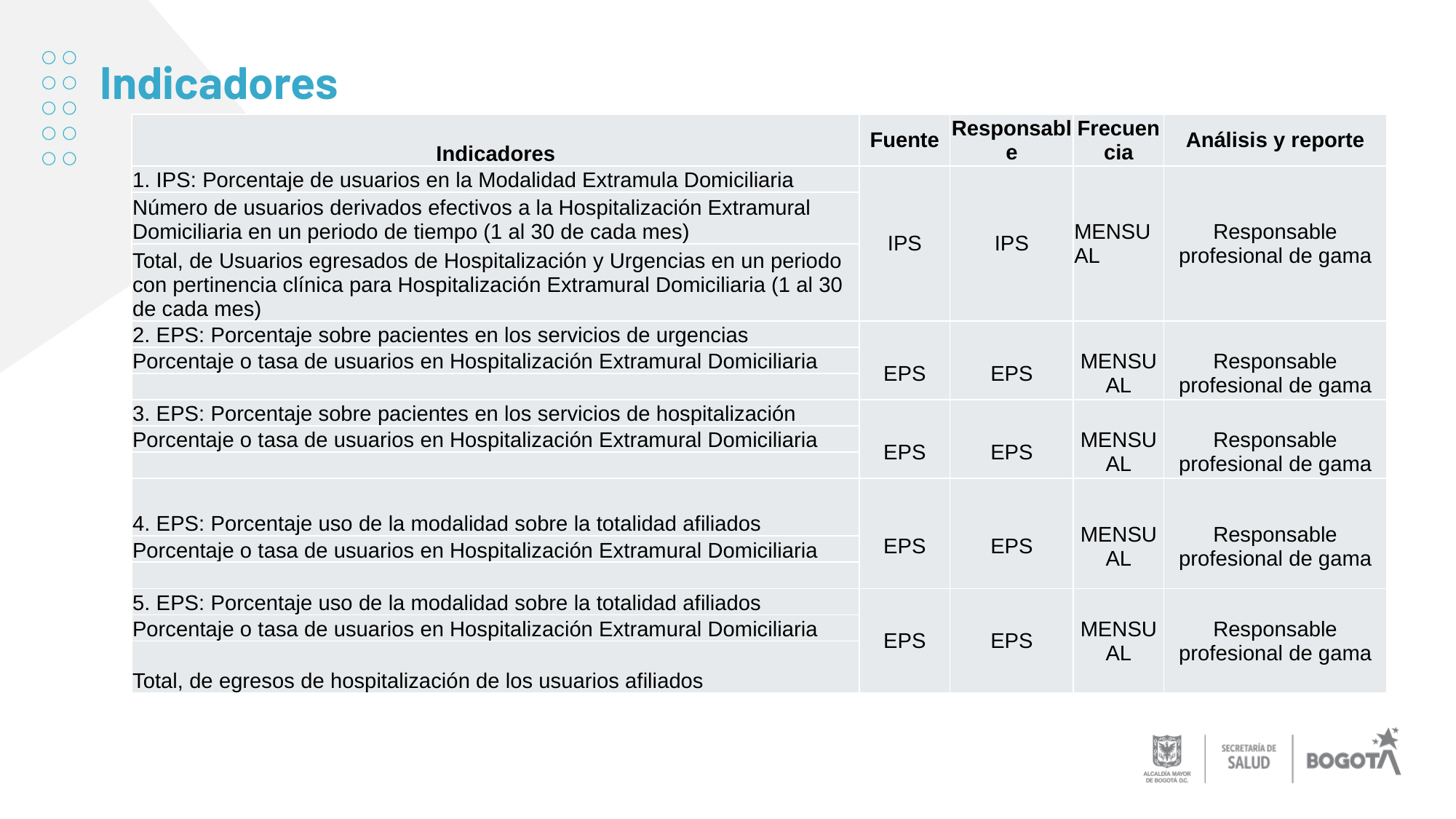

Indicadores
| Indicadores | Fuente | Responsable | Frecuencia | Análisis y reporte |
| --- | --- | --- | --- | --- |
| 1. IPS: Porcentaje de usuarios en la Modalidad Extramula Domiciliaria | IPS | IPS | MENSUAL | Responsable profesional de gama |
| Número de usuarios derivados efectivos a la Hospitalización Extramural Domiciliaria en un periodo de tiempo (1 al 30 de cada mes) |  |  |  |  |
| Total, de Usuarios egresados de Hospitalización y Urgencias en un periodo con pertinencia clínica para Hospitalización Extramural Domiciliaria (1 al 30 de cada mes) |  |  |  |  |
| 2. EPS: Porcentaje sobre pacientes en los servicios de urgencias | EPS | EPS | MENSUAL | Responsable profesional de gama |
| --- | --- | --- | --- | --- |
| Porcentaje o tasa de usuarios en Hospitalización Extramural Domiciliaria |  |  |  |  |
| Total, de afiliados de urgencias de los usuarios del asegurador |  |  |  |  |
| 3. EPS: Porcentaje sobre pacientes en los servicios de hospitalización | EPS | EPS | MENSUAL | Responsable profesional de gama |
| --- | --- | --- | --- | --- |
| Porcentaje o tasa de usuarios en Hospitalización Extramural Domiciliaria |  |  |  |  |
| Total, de afiliados de hospitalización de los usuarios del asegurador |  |  |  |  |
| 4. EPS: Porcentaje uso de la modalidad sobre la totalidad afiliados | EPS | EPS | MENSUAL | Responsable profesional de gama |
| --- | --- | --- | --- | --- |
| Porcentaje o tasa de usuarios en Hospitalización Extramural Domiciliaria |  |  |  |  |
| Total, de egresos de urgencias de los usuarios afiliados |  |  |  |  |
| 5. EPS: Porcentaje uso de la modalidad sobre la totalidad afiliados | EPS | EPS | MENSUAL | Responsable profesional de gama |
| --- | --- | --- | --- | --- |
| Porcentaje o tasa de usuarios en Hospitalización Extramural Domiciliaria |  |  |  |  |
| Total, de egresos de hospitalización de los usuarios afiliados |  |  |  |  |